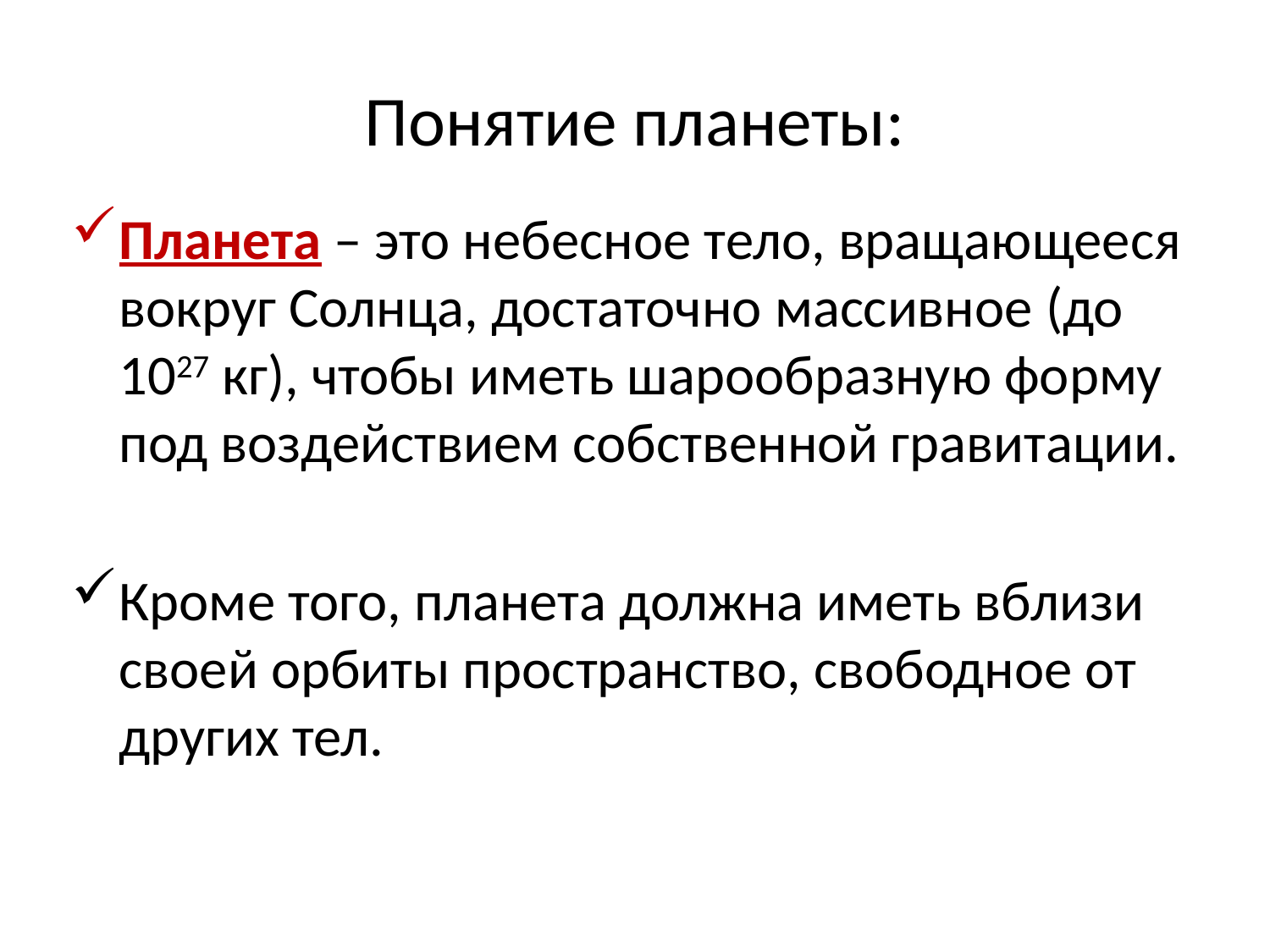

# Понятие планеты:

Планета – это небесное тело, вращающееся вокруг Солнца, достаточно массивное (до 1027 кг), чтобы иметь шарообразную форму под воздействием собственной гравитации.

Кроме того, планета должна иметь вблизи своей орбиты пространство, свободное от других тел.